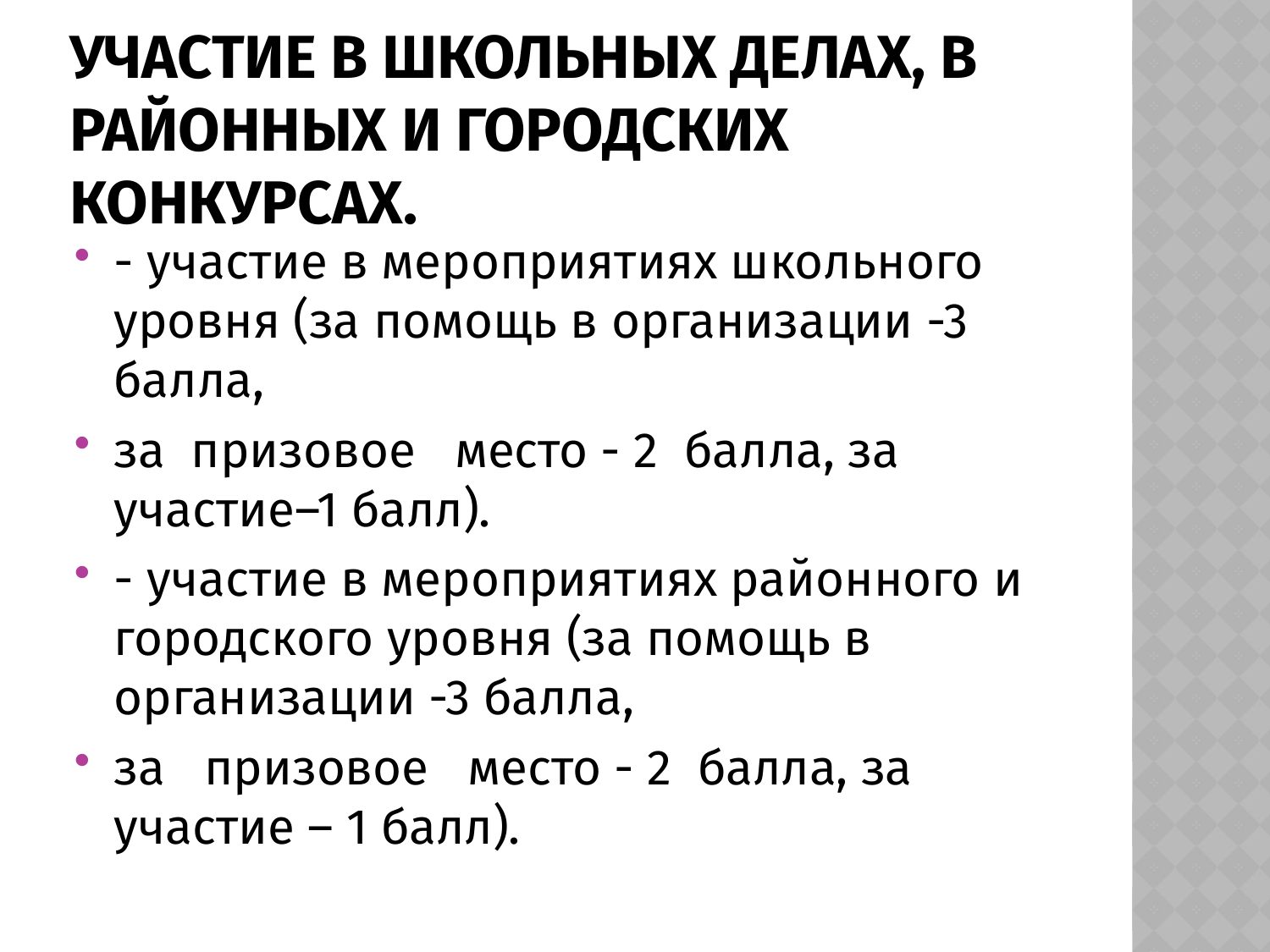

# Участие в школьных делах, в районных и городских конкурсах.
- участие в мероприятиях школьного уровня (за помощь в организации -3 балла,
за  призовое   место - 2  балла, за участие–1 балл).
- участие в мероприятиях районного и городского уровня (за помощь в организации -3 балла,
за   призовое   место - 2  балла, за участие – 1 балл).